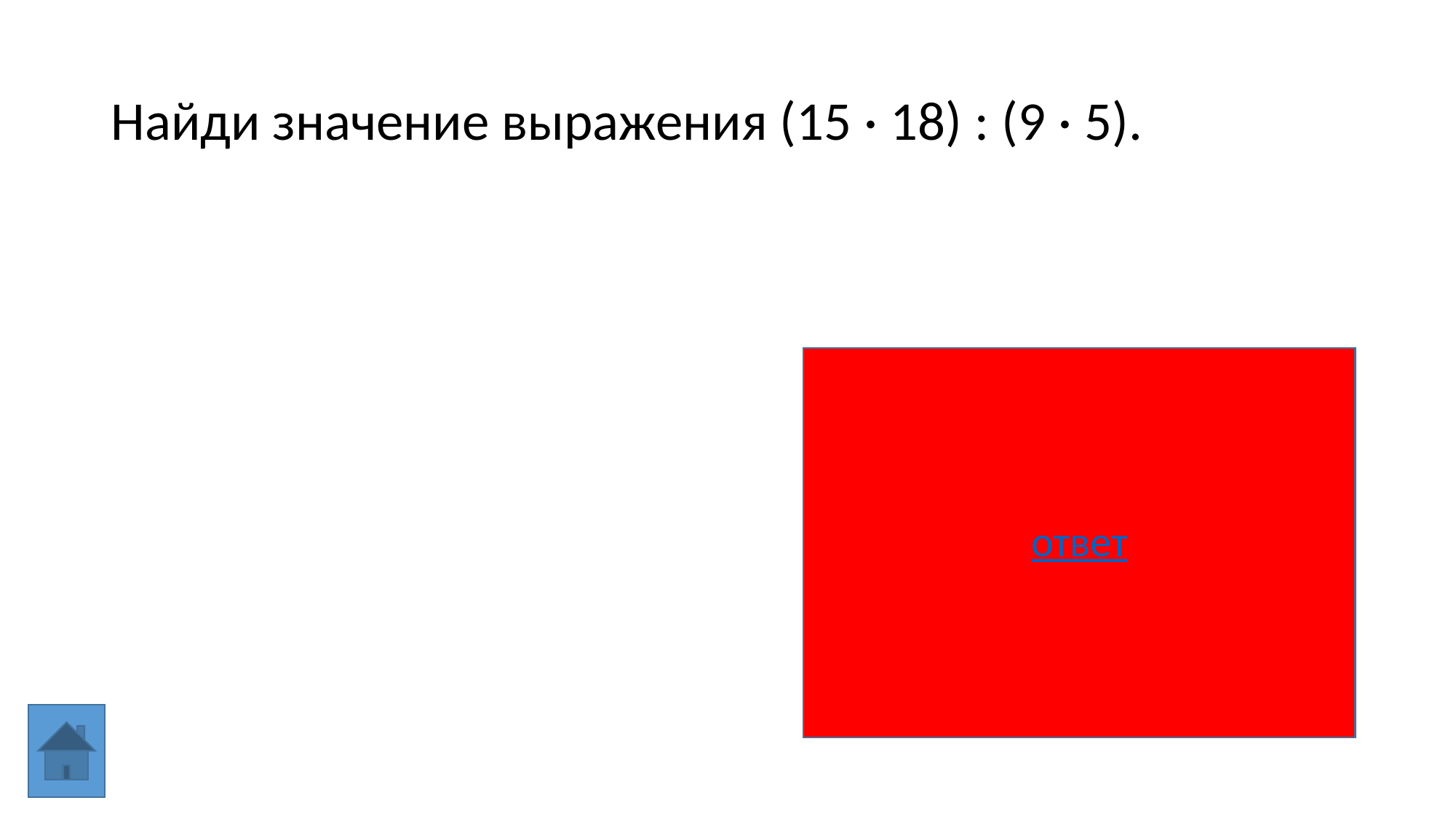

# Найди значение выражения (15 · 18) : (9 · 5).
ответ